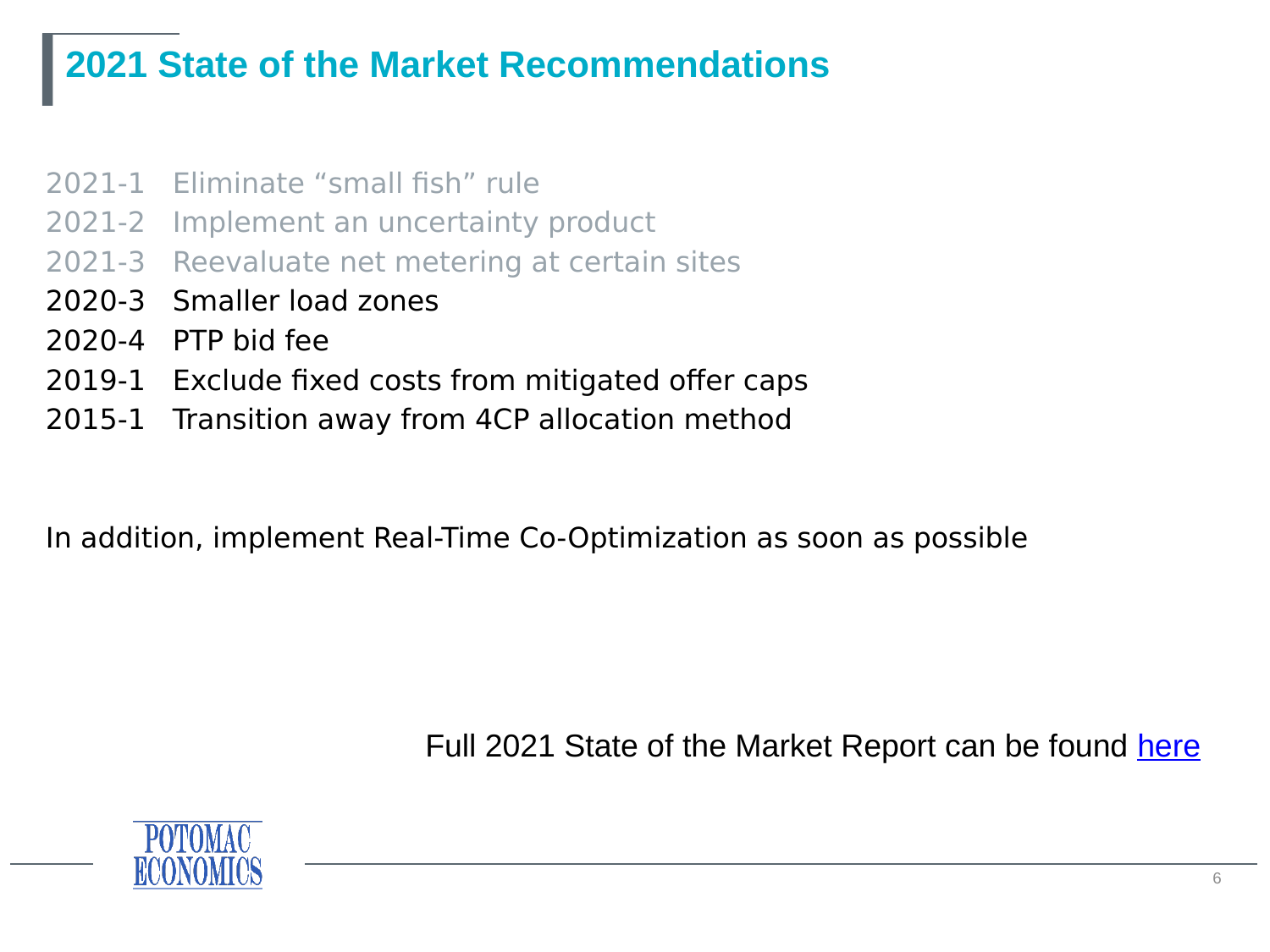

# 2021 State of the Market Recommendations
2021-1	Eliminate “small fish” rule
2021-2	Implement an uncertainty product
2021-3 	Reevaluate net metering at certain sites
2020-3	Smaller load zones
2020-4	PTP bid fee
2019-1	Exclude fixed costs from mitigated offer caps
2015-1	Transition away from 4CP allocation method

In addition, implement Real-Time Co-Optimization as soon as possible

Full 2021 State of the Market Report can be found here
6